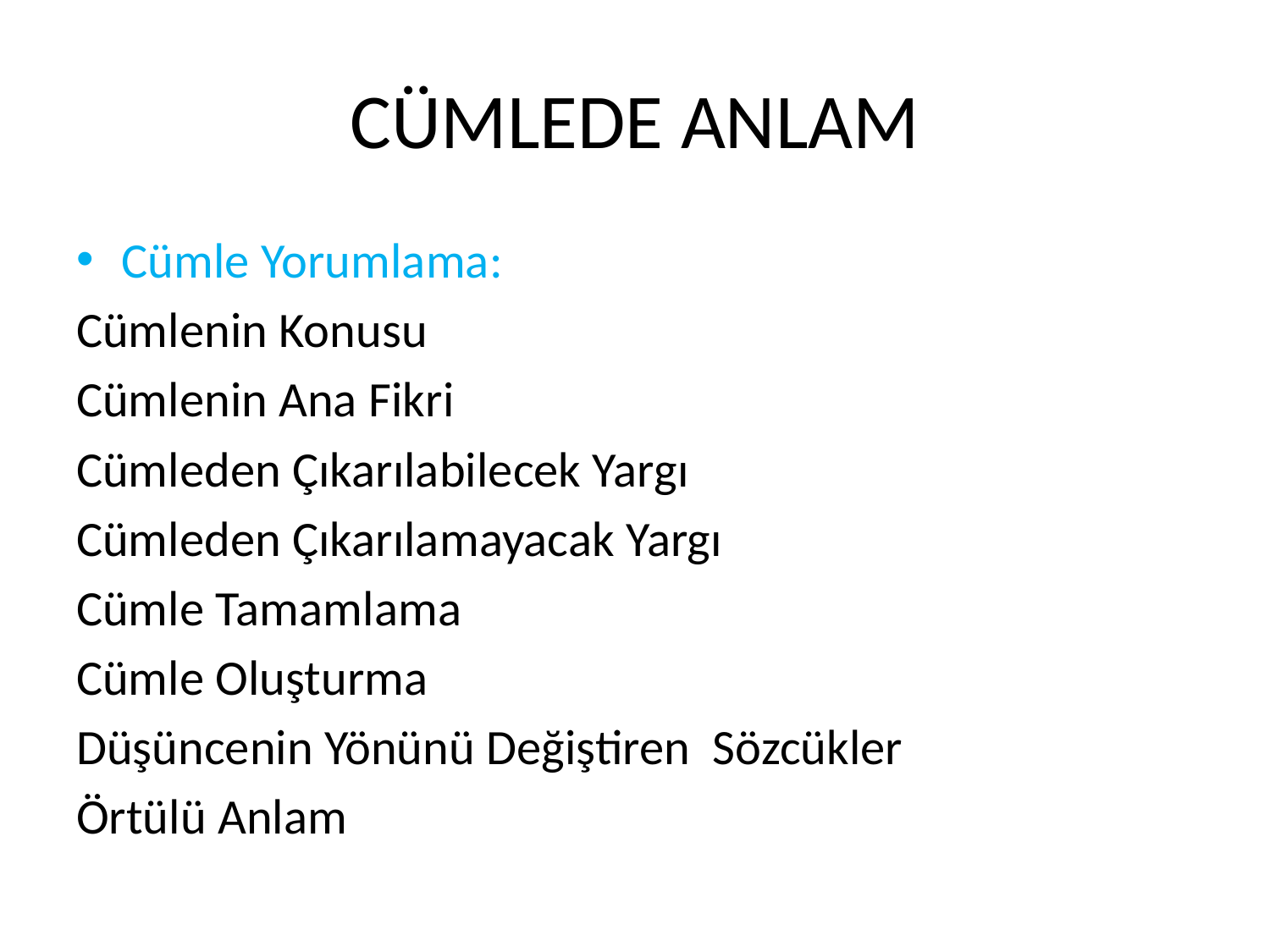

# CÜMLEDE ANLAM
Cümle Yorumlama:
Cümlenin Konusu
Cümlenin Ana Fikri
Cümleden Çıkarılabilecek Yargı
Cümleden Çıkarılamayacak Yargı
Cümle Tamamlama
Cümle Oluşturma
Düşüncenin Yönünü Değiştiren  Sözcükler
Örtülü Anlam